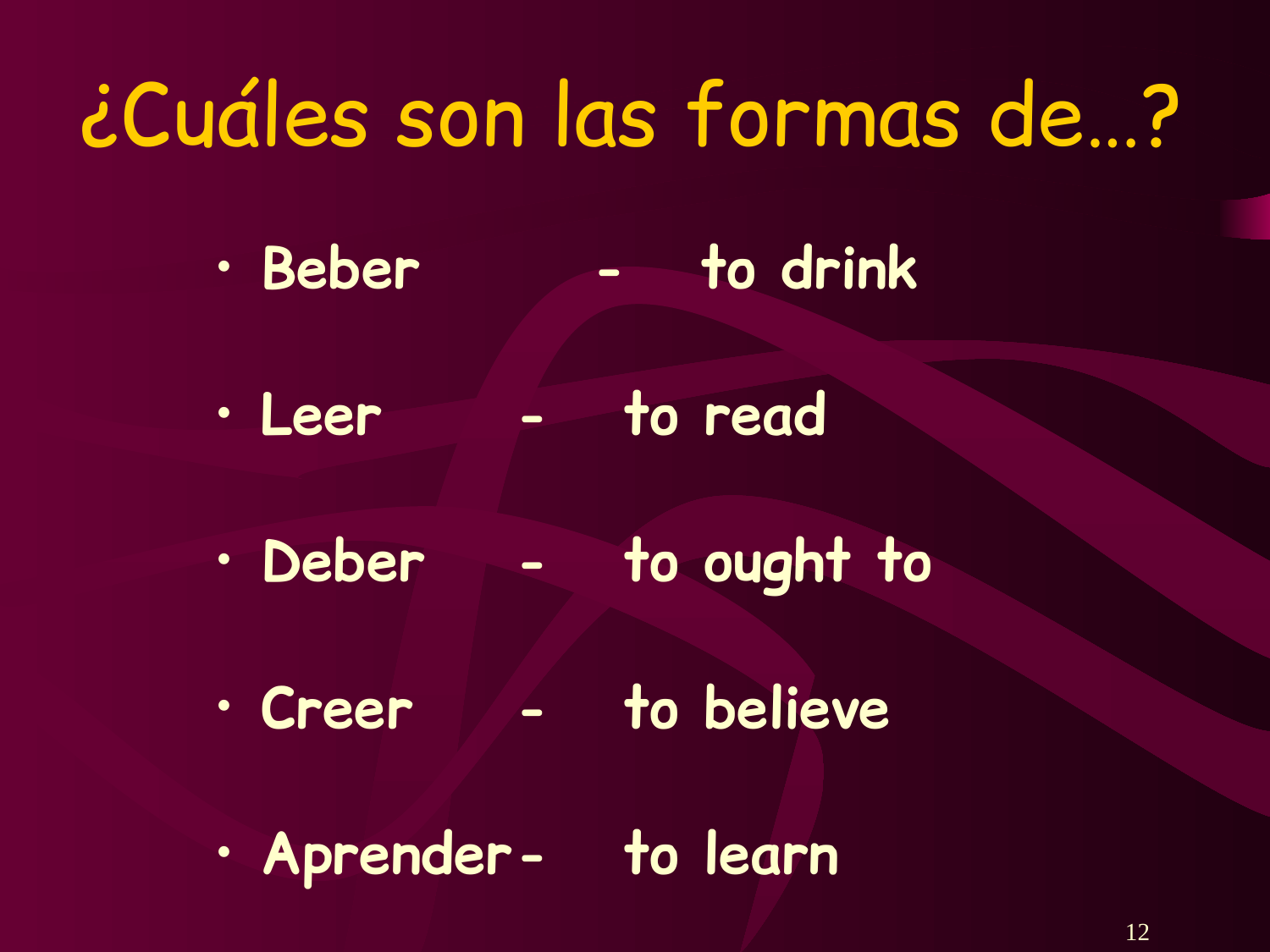

# ¿Cuáles son las formas de…?
Beber       -   to drink

Leer		-   to read

Deber  	-   to ought to

Creer   	-   to believe

Aprender	-   to learn
12
12